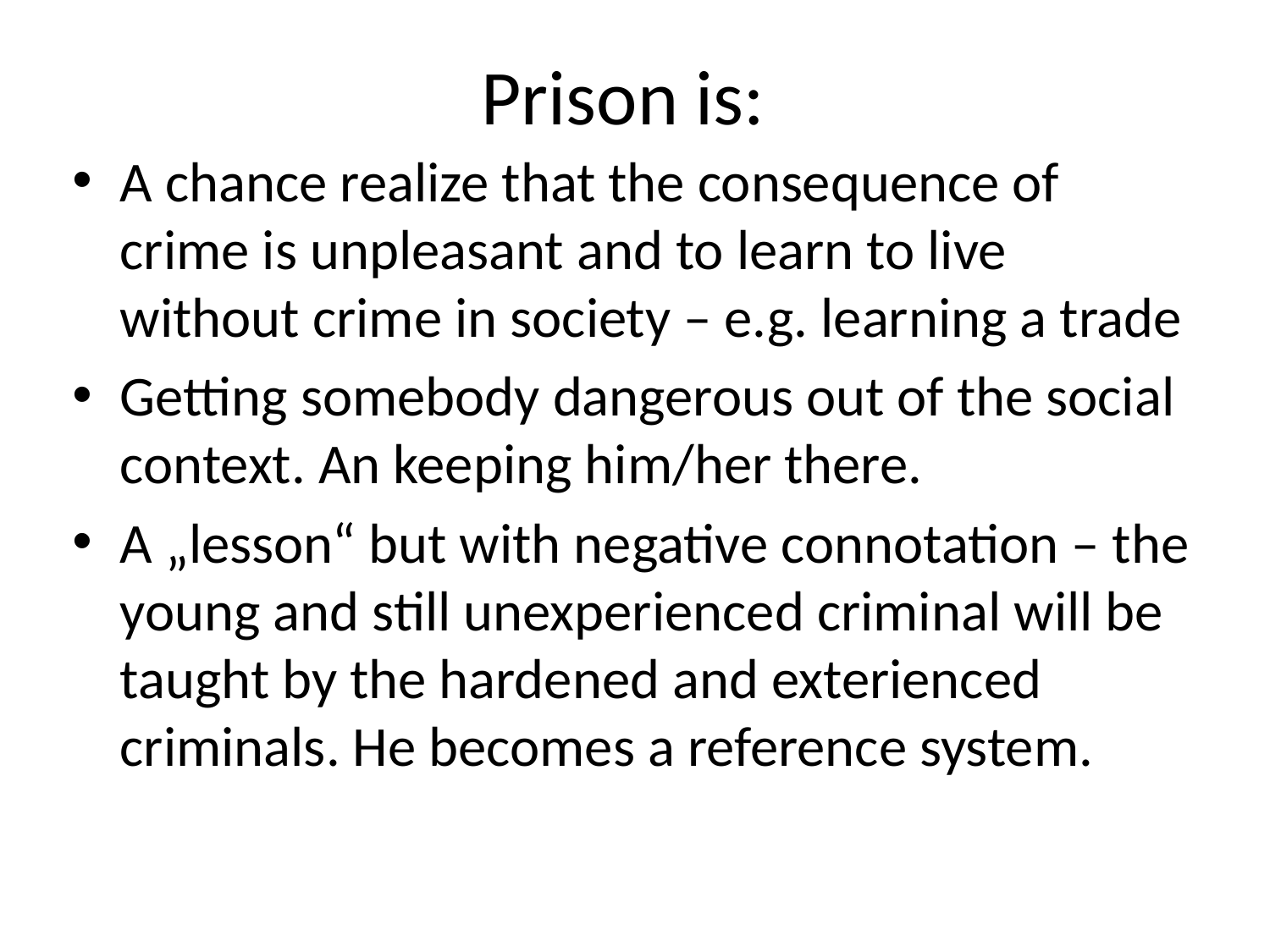

# Prison is:
A chance realize that the consequence of crime is unpleasant and to learn to live without crime in society – e.g. learning a trade
Getting somebody dangerous out of the social context. An keeping him/her there.
A „lesson“ but with negative connotation – the young and still unexperienced criminal will be taught by the hardened and exterienced criminals. He becomes a reference system.